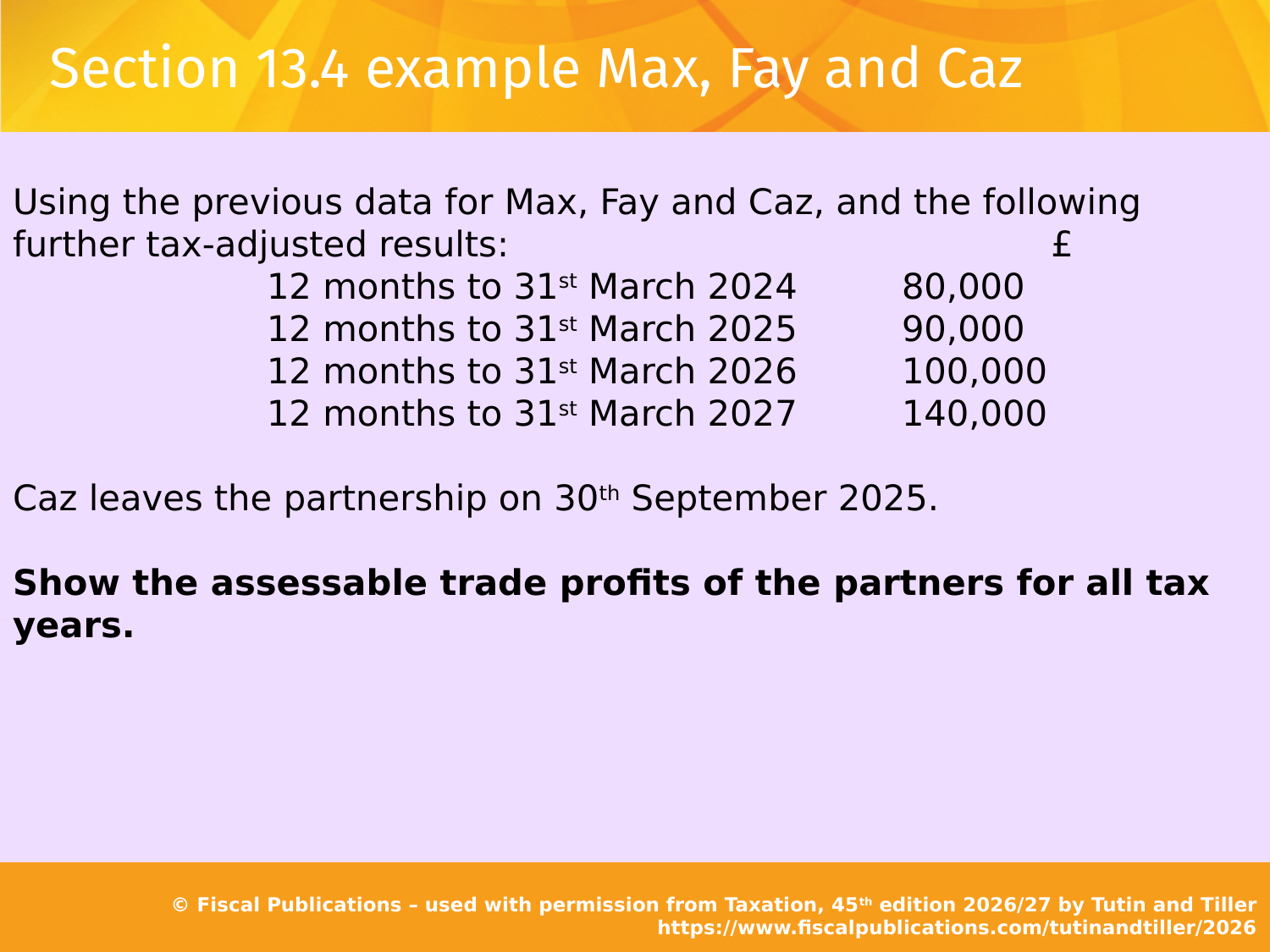

# Section 13.4 example Max, Fay and Caz

Using the previous data for Max, Fay and Caz, and the following further tax-adjusted results:					  £
		12 months to 31st March 2024	80,000
		12 months to 31st March 2025	90,000
		12 months to 31st March 2026	100,000
		12 months to 31st March 2027	140,000

Caz leaves the partnership on 30th September 2025.

Show the assessable trade profits of the partners for all tax years.